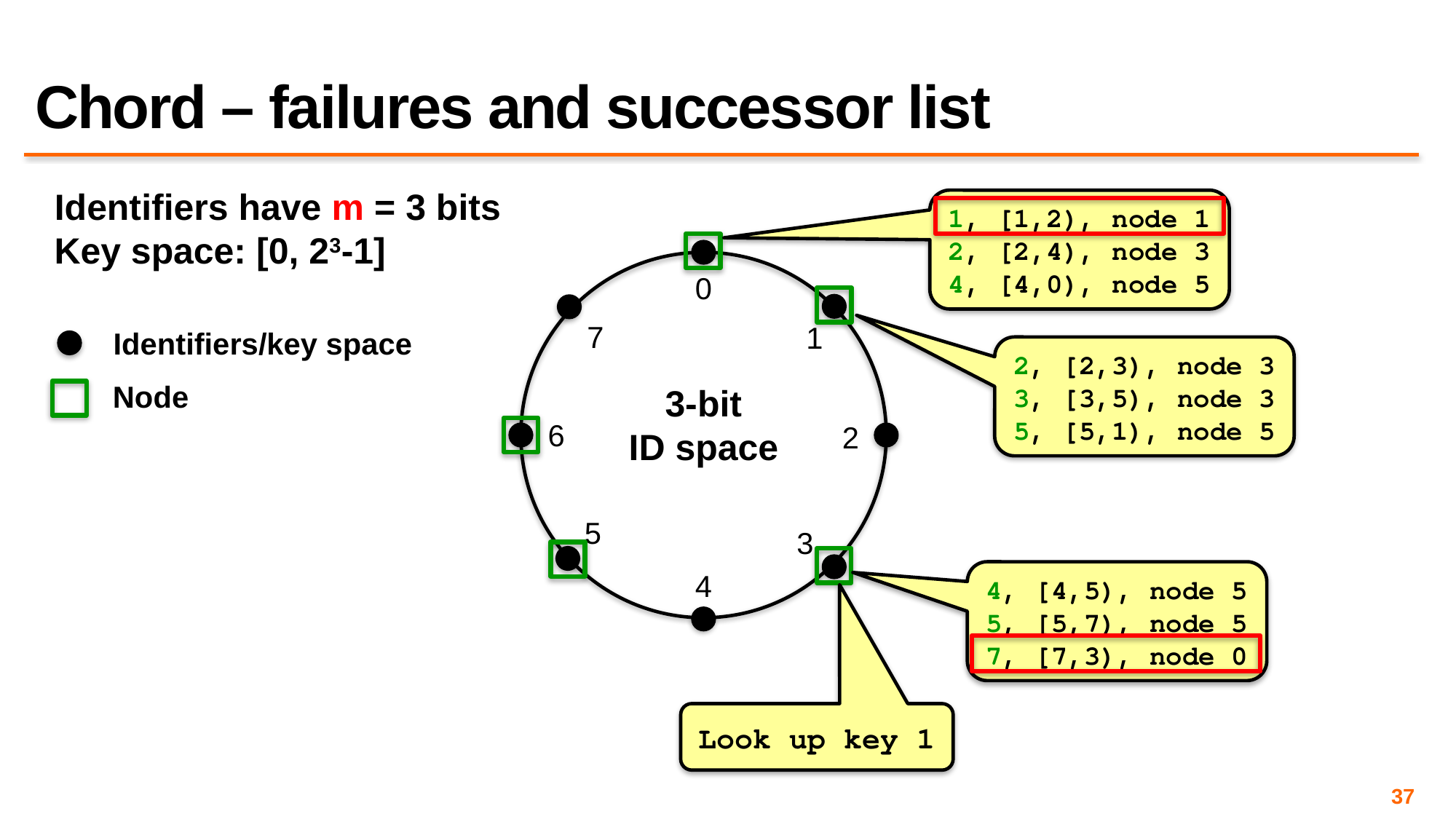

# Chord – failures and successor list
Identifiers have m = 3 bits
Key space: [0, 23-1]
1, [1,2), node 1
2, [2,4), node 3
4, [4,0), node 5

0

7
1
Identifiers/key space

2, [2,3), node 3
3, [3,5), node 3
5, [5,1), node 5
Node
3-bit
ID space

6
2

5
3

4
4, [4,5), node 5
5, [5,7), node 5
7, [7,3), node 0

Look up key 1
37